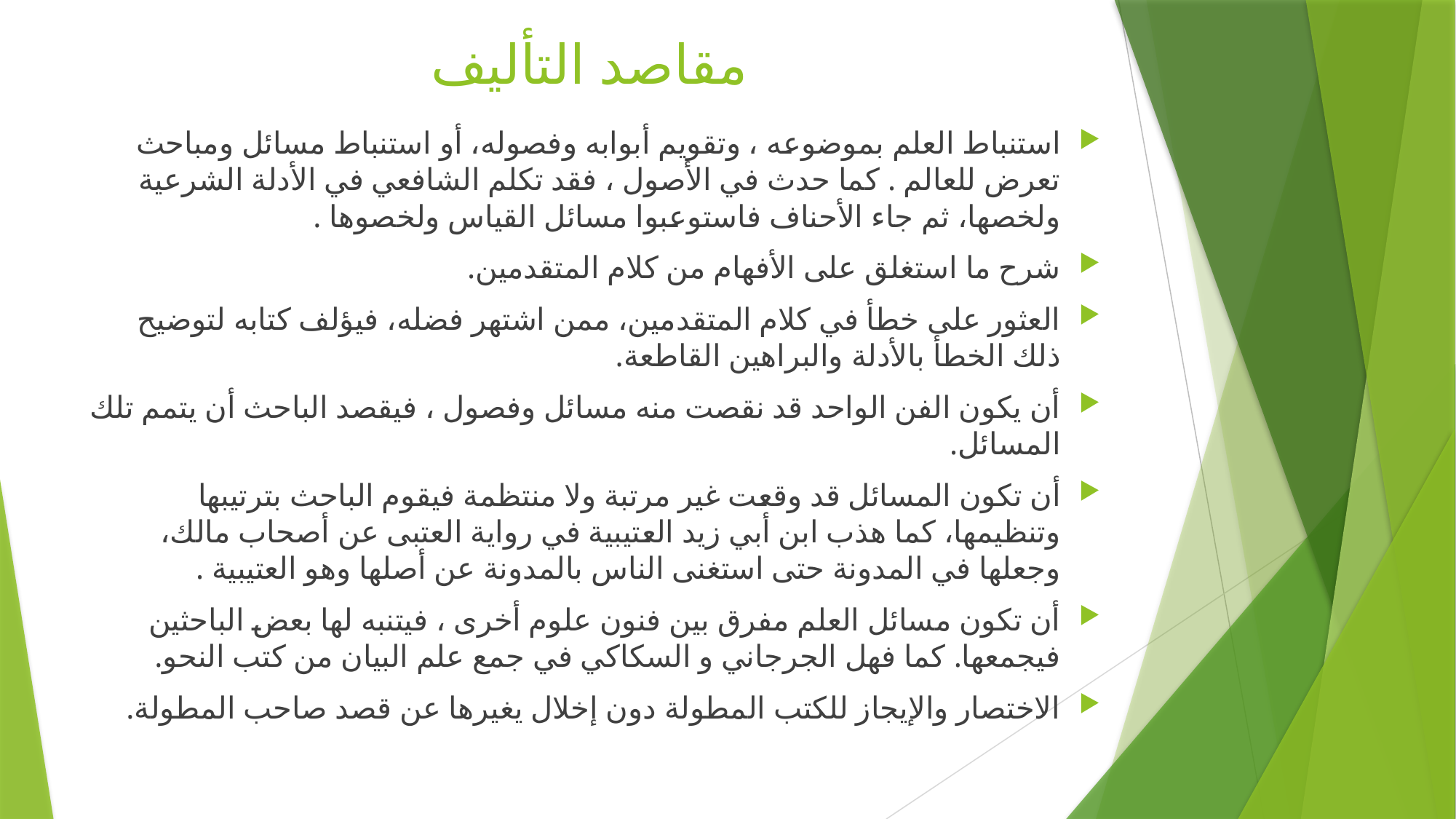

# مقاصد التأليف
استنباط العلم بموضوعه ، وتقويم أبوابه وفصوله، أو استنباط مسائل ومباحث تعرض للعالم . كما حدث في الأصول ، فقد تكلم الشافعي في الأدلة الشرعية ولخصها، ثم جاء الأحناف فاستوعبوا مسائل القياس ولخصوها .
شرح ما استغلق على الأفهام من كلام المتقدمين.
العثور على خطأ في كلام المتقدمين، ممن اشتهر فضله، فيؤلف كتابه لتوضيح ذلك الخطأ بالأدلة والبراهين القاطعة.
أن يكون الفن الواحد قد نقصت منه مسائل وفصول ، فيقصد الباحث أن يتمم تلك المسائل.
أن تكون المسائل قد وقعت غير مرتبة ولا منتظمة فيقوم الباحث بترتيبها وتنظيمها، كما هذب ابن أبي زيد العتيبية في رواية العتبى عن أصحاب مالك، وجعلها في المدونة حتى استغنى الناس بالمدونة عن أصلها وهو العتيبية .
أن تكون مسائل العلم مفرق بين فنون علوم أخرى ، فيتنبه لها بعض الباحثين فيجمعها. كما فهل الجرجاني و السكاكي في جمع علم البيان من كتب النحو.
الاختصار والإيجاز للكتب المطولة دون إخلال يغيرها عن قصد صاحب المطولة.